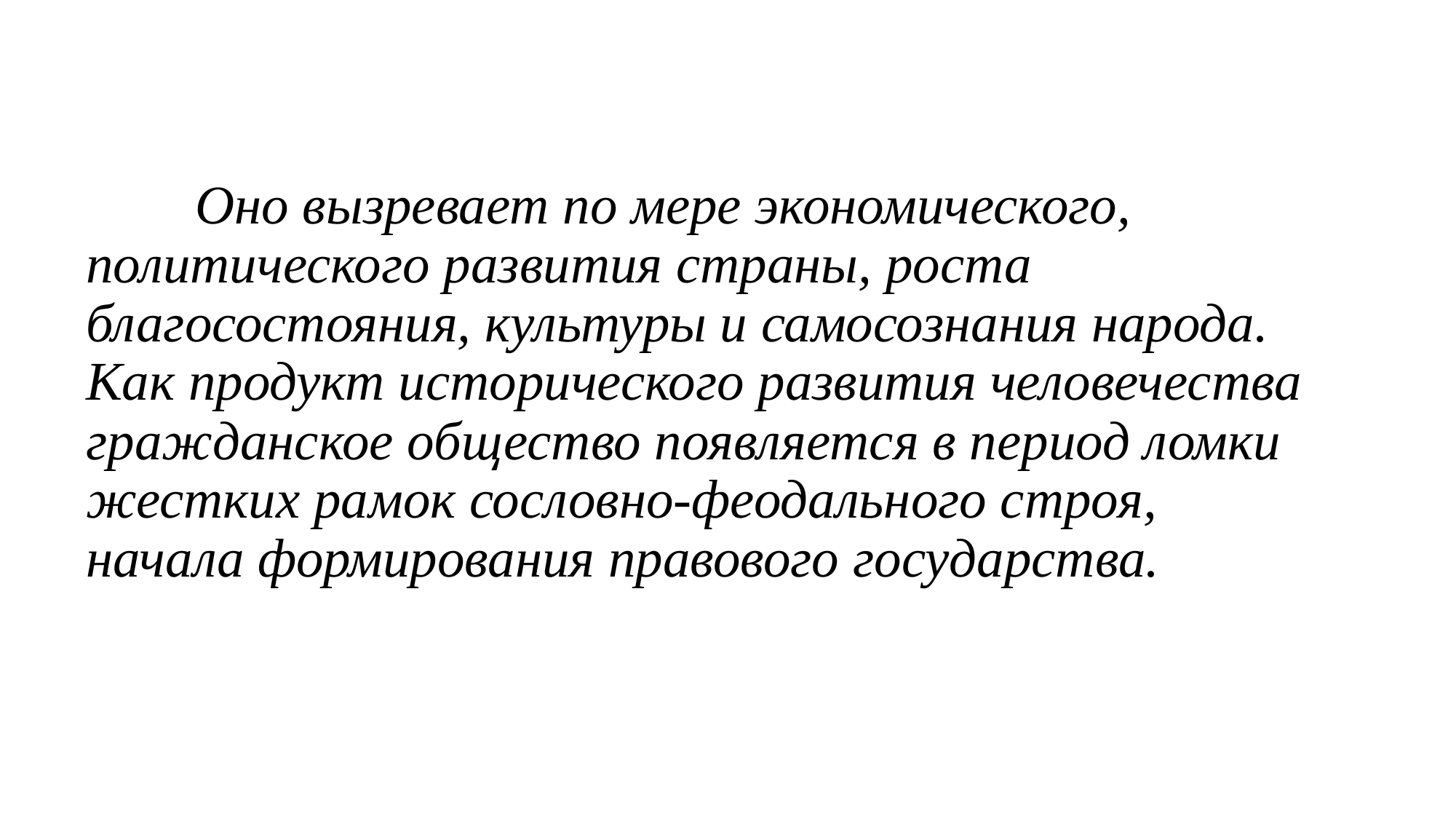

Оно вызревает по мере экономического, политического развития страны, роста благосостояния, культуры и самосознания народа. Как продукт исторического развития человечества гражданское общество появляется в период ломки жестких рамок сословно-феодального строя, начала формирования правового государства.